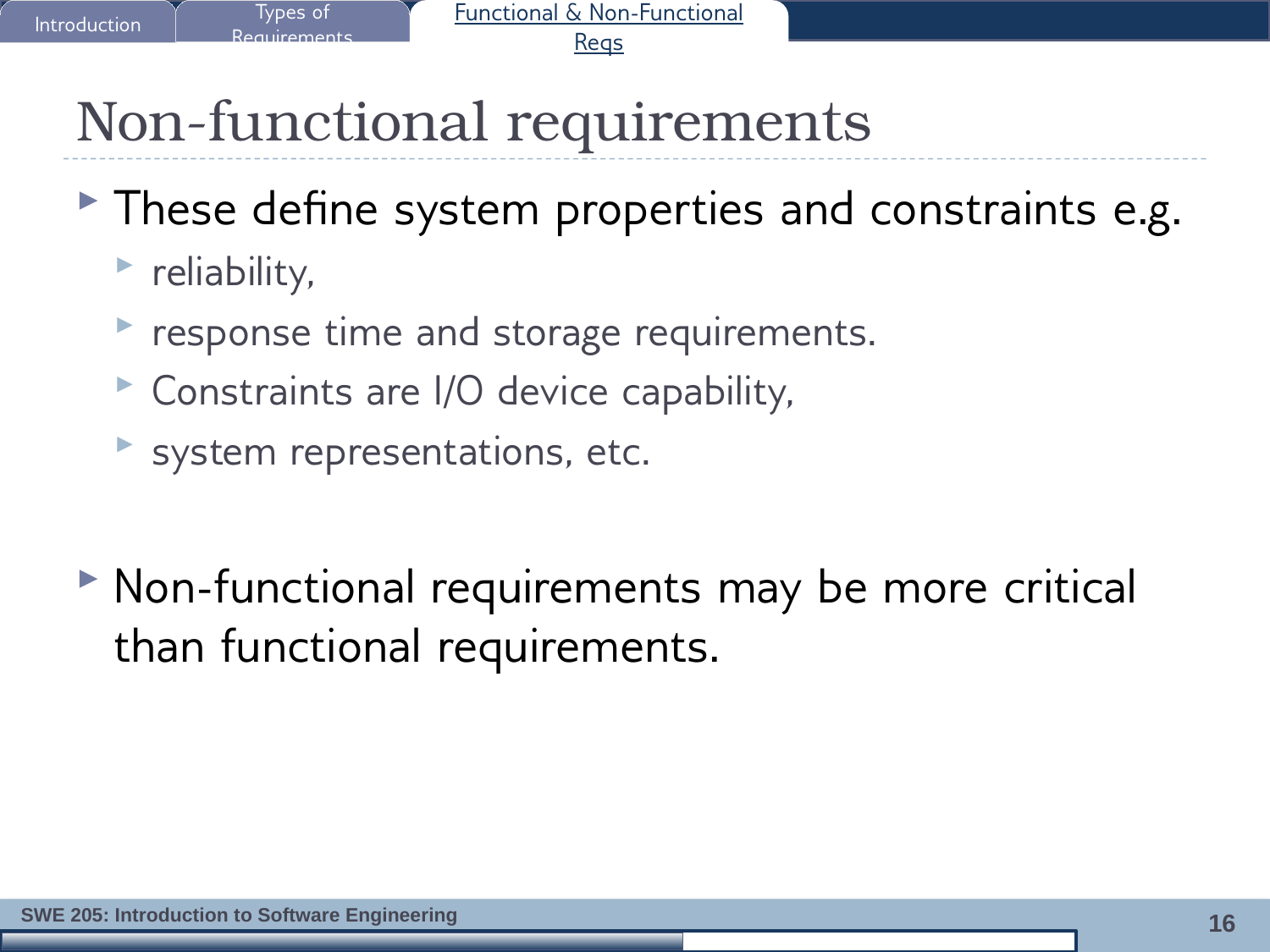

Introduction
Types of Requirements
Functional & Non-Functional Reqs
# Non-functional requirements
These define system properties and constraints e.g.
reliability,
response time and storage requirements.
Constraints are I/O device capability,
system representations, etc.

Non-functional requirements may be more critical than functional requirements.
16